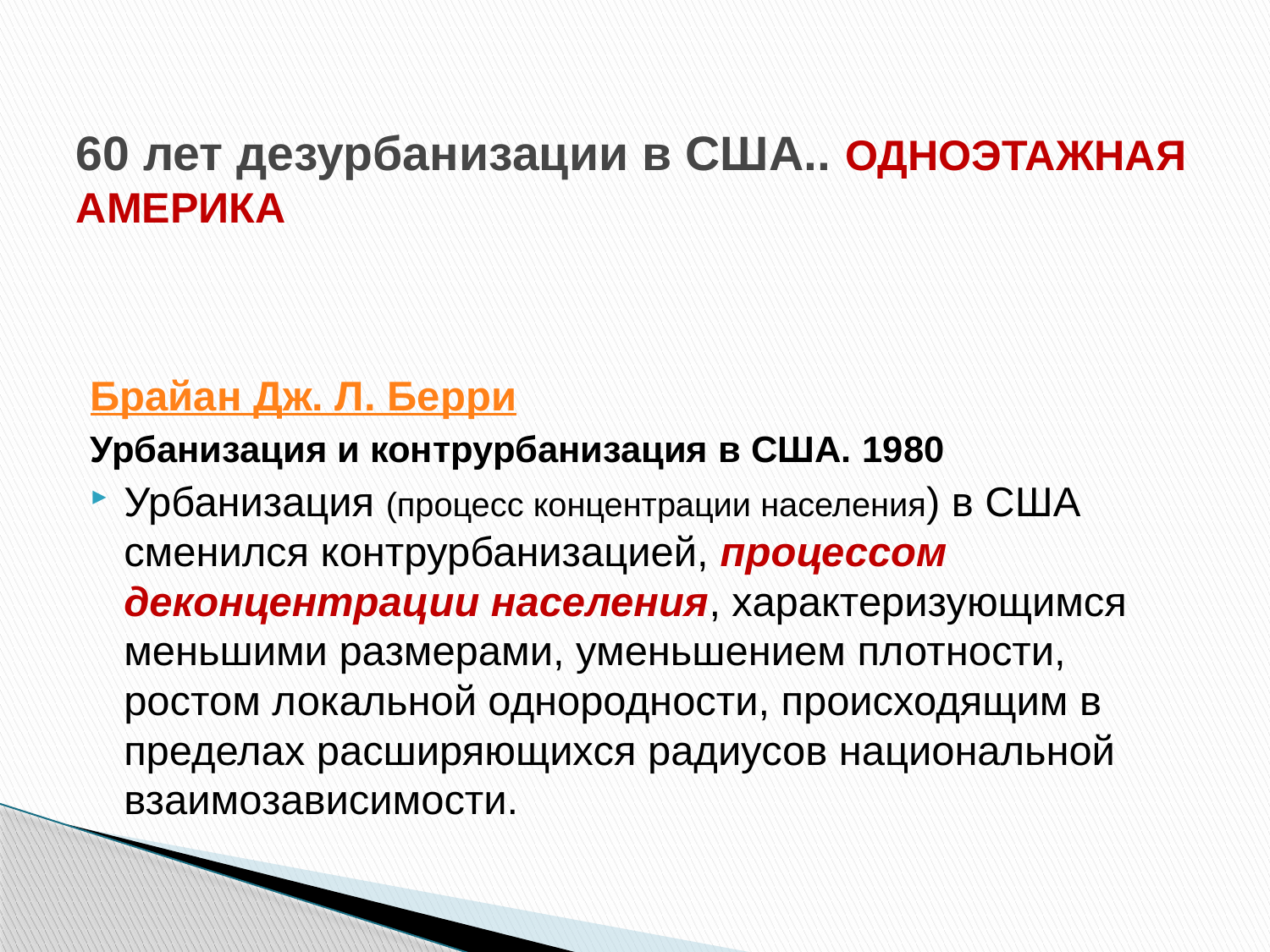

# 60 лет дезурбанизации в США.. ОДНОЭТАЖНАЯ АМЕРИКА

Брайан Дж. Л. Берри
Урбанизация и контрурбанизация в США. 1980
Урбанизация (процесс концентрации населения) в США сменился контрурбанизацией, процессом деконцентрации населения, характеризующимся меньшими размерами, уменьшением плотности, ростом локальной однородности, происходящим в пределах расширяющихся радиусов национальной взаимозависимости.